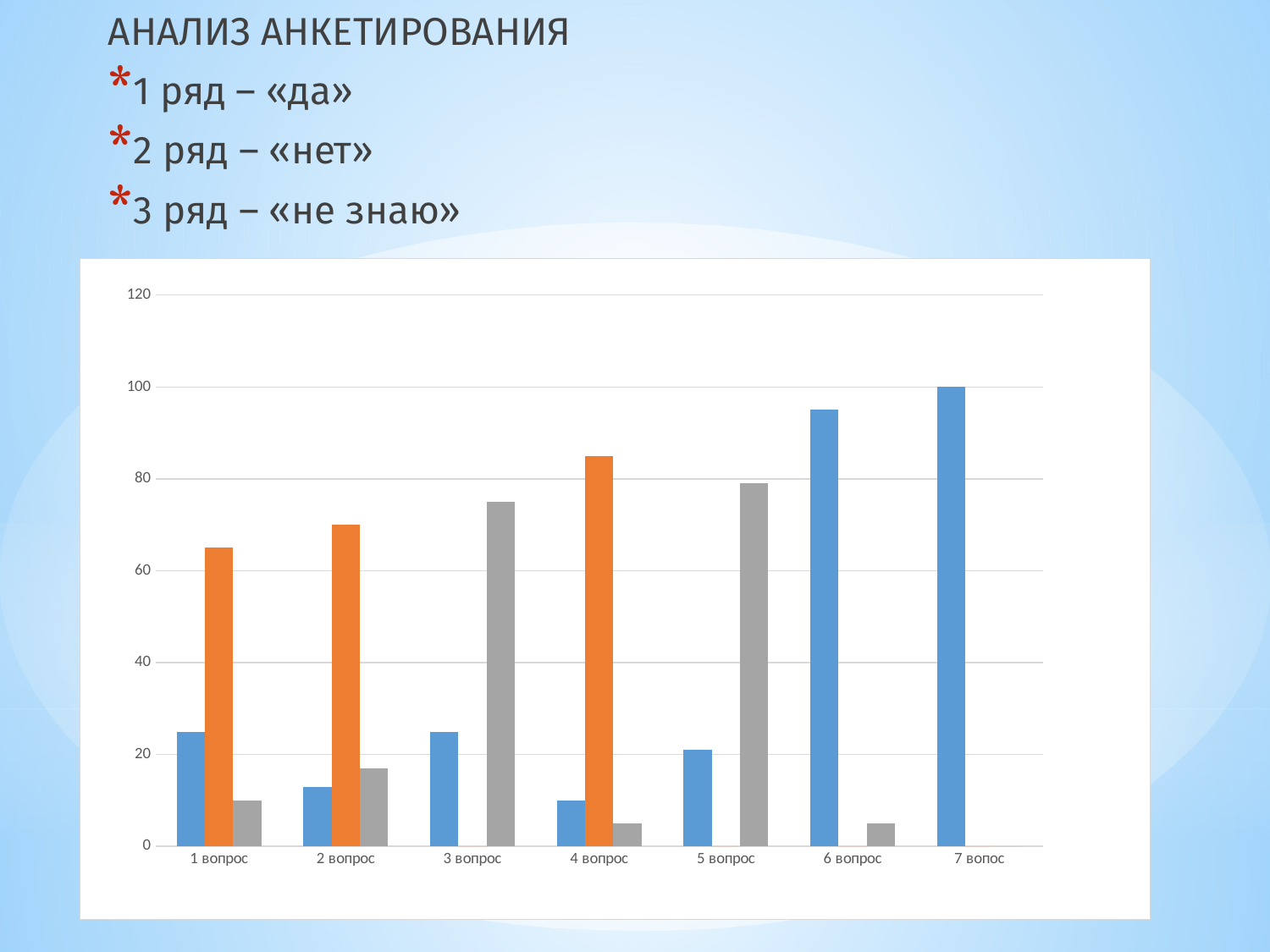

АНАЛИЗ АНКЕТИРОВАНИЯ
1 ряд – «да»
2 ряд – «нет»
3 ряд – «не знаю»

### Chart

| Category | Ряд 1 | Ряд 2 | Ряд 3 |
|---|---|---|---|
| 1 вопрос | 25.0 | 65.0 | 10.0 |
| 2 вопрос | 13.0 | 70.0 | 17.0 |
| 3 вопрос | 25.0 | 0.0 | 75.0 |
| 4 вопрос | 10.0 | 85.0 | 5.0 |
| 5 вопрос | 21.0 | 0.0 | 79.0 |
| 6 вопрос | 95.0 | 0.0 | 5.0 |
| 7 вопос | 100.0 | 0.0 | 0.0 |